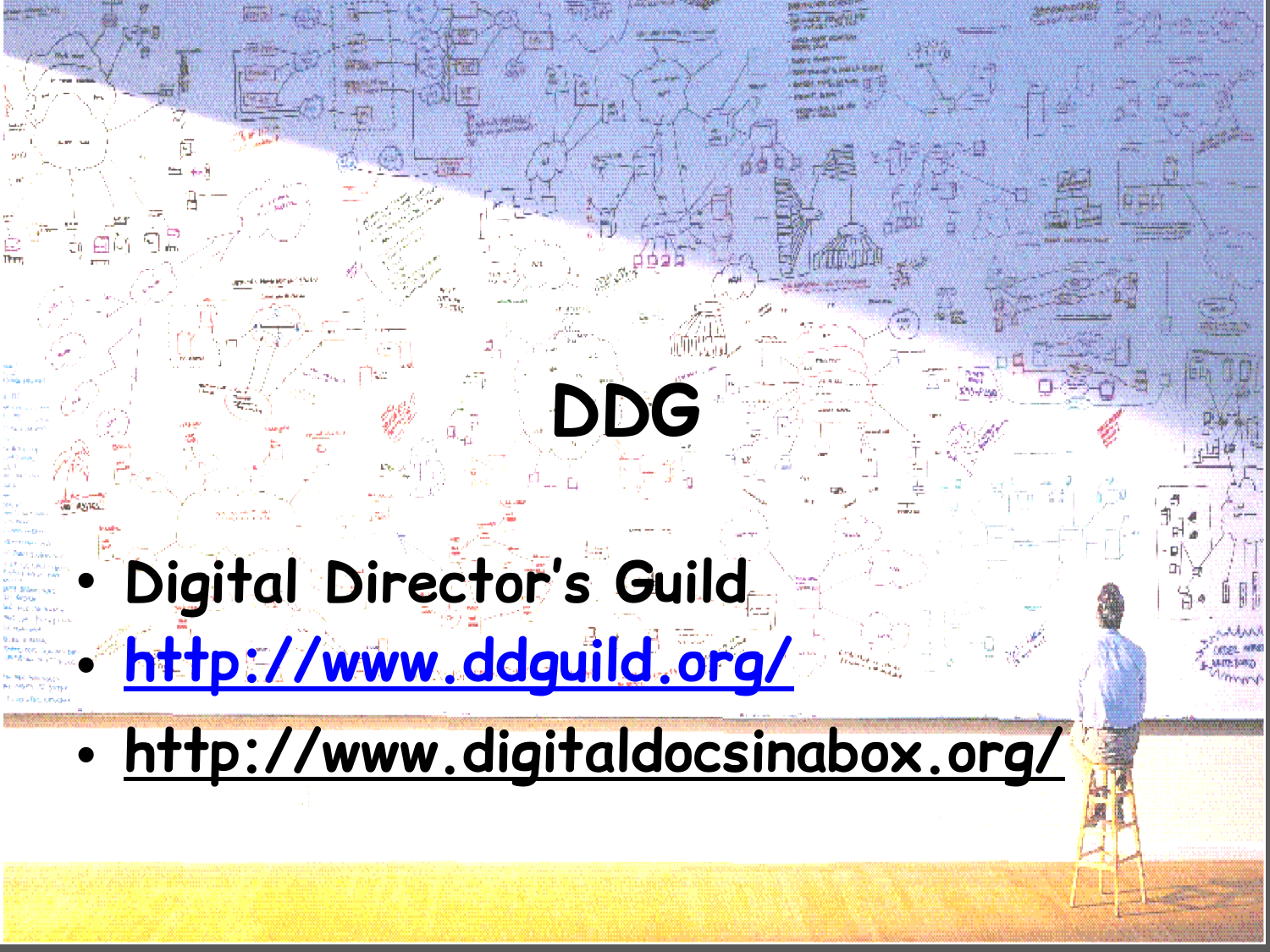

# DDG
Digital Director’s Guild
http://www.ddguild.org/
http://www.digitaldocsinabox.org/